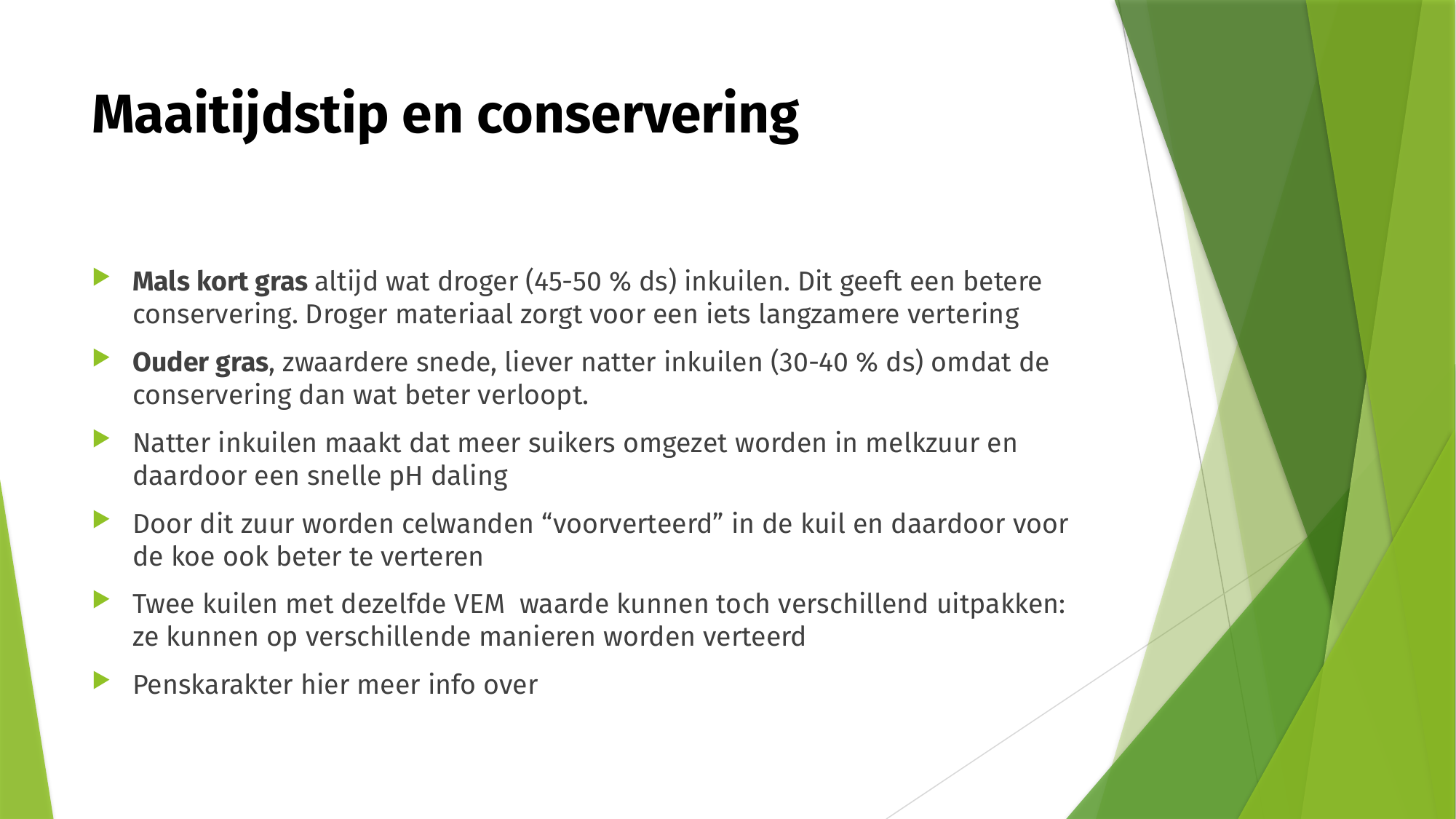

# Maaitijdstip en conservering
Mals kort gras altijd wat droger (45-50 % ds) inkuilen. Dit geeft een betere conservering. Droger materiaal zorgt voor een iets langzamere vertering
Ouder gras, zwaardere snede, liever natter inkuilen (30-40 % ds) omdat de conservering dan wat beter verloopt.
Natter inkuilen maakt dat meer suikers omgezet worden in melkzuur en daardoor een snelle pH daling
Door dit zuur worden celwanden “voorverteerd” in de kuil en daardoor voor de koe ook beter te verteren
Twee kuilen met dezelfde VEM  waarde kunnen toch verschillend uitpakken: ze kunnen op verschillende manieren worden verteerd
Penskarakter hier meer info over